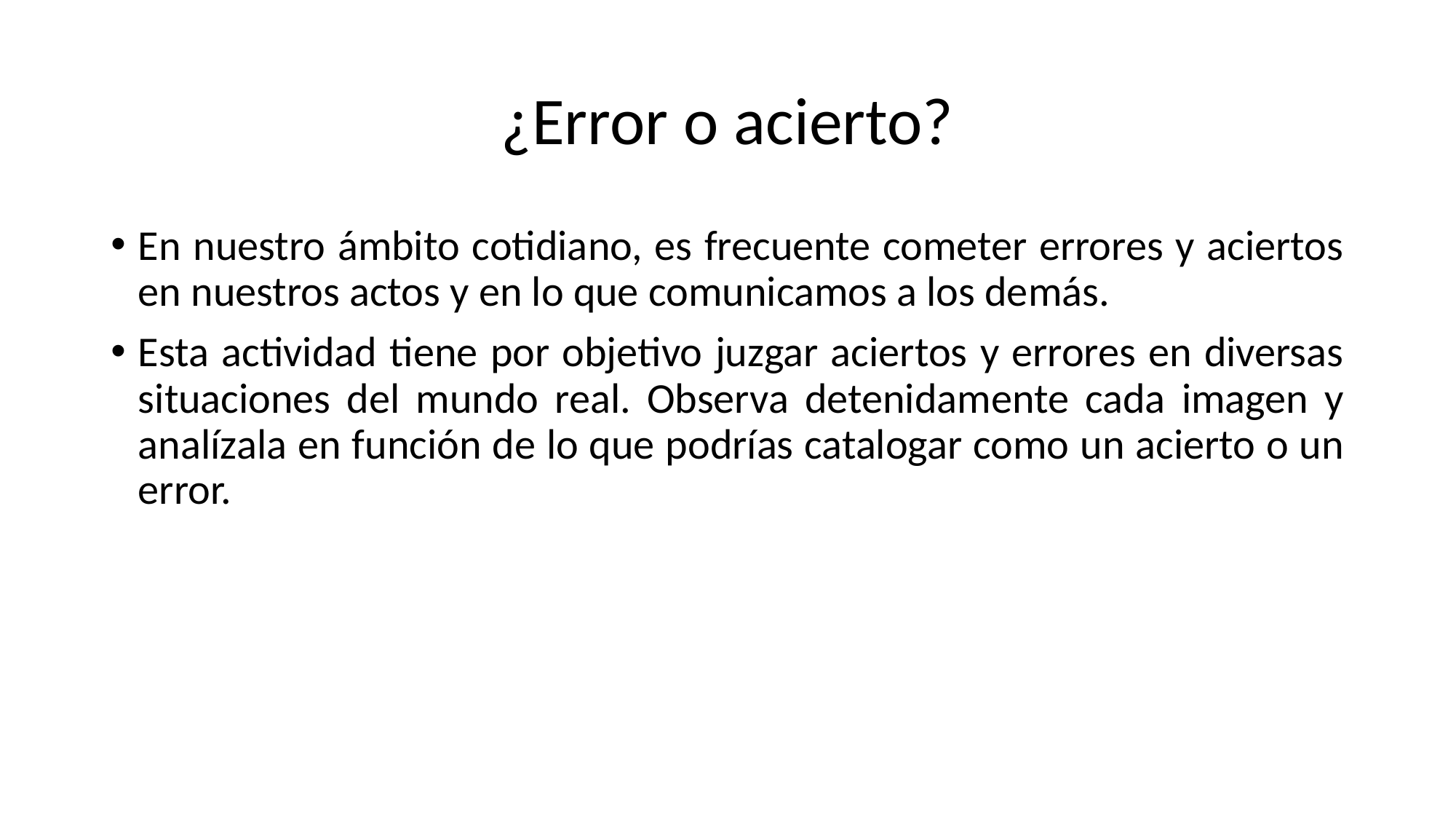

# ¿Error o acierto?
En nuestro ámbito cotidiano, es frecuente cometer errores y aciertos en nuestros actos y en lo que comunicamos a los demás.
Esta actividad tiene por objetivo juzgar aciertos y errores en diversas situaciones del mundo real. Observa detenidamente cada imagen y analízala en función de lo que podrías catalogar como un acierto o un error.